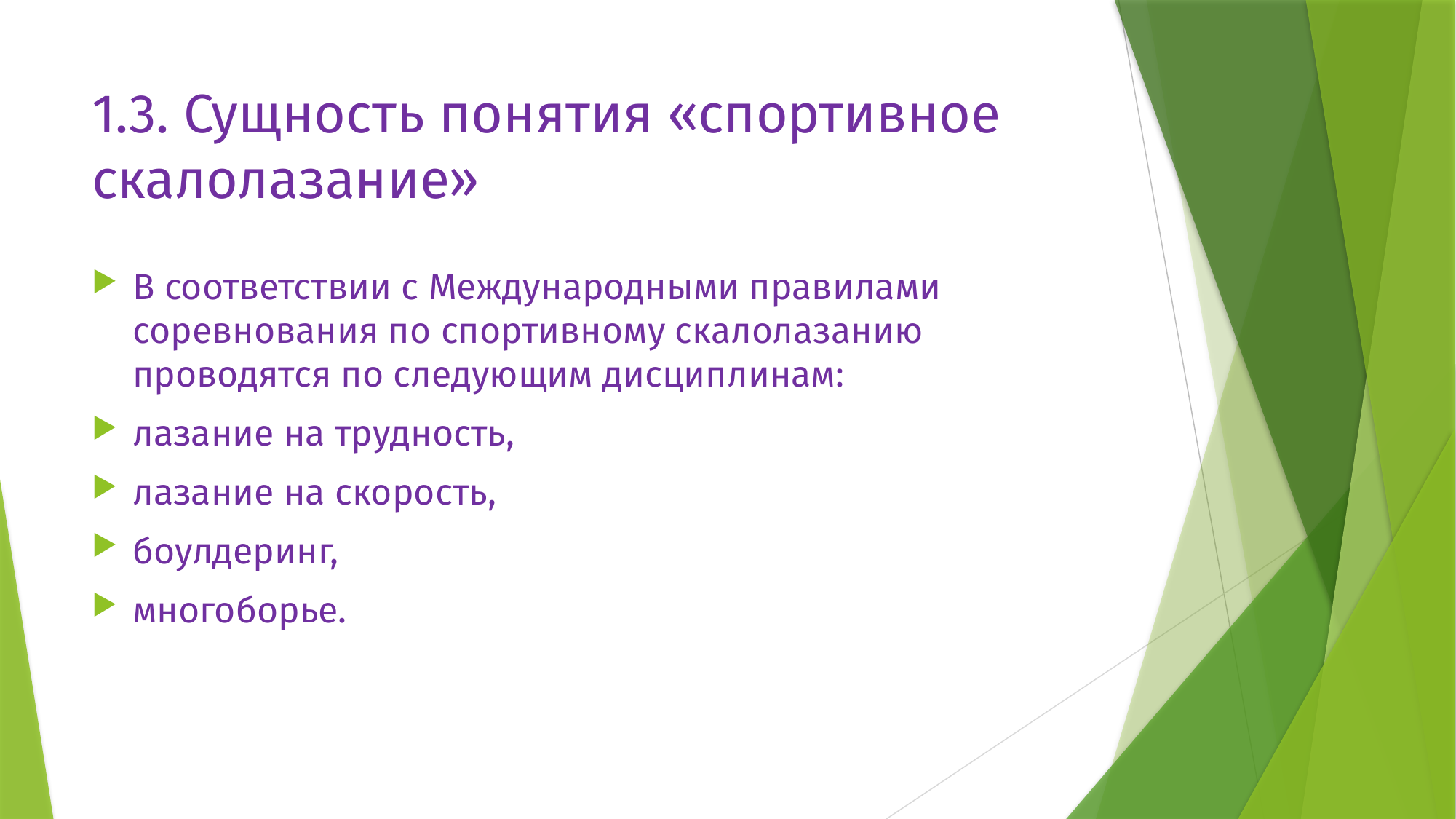

# 1.3. Сущность понятия «спортивное скалолазание»
В соответствии с Международными правилами соревнования по спортивному скалолазанию проводятся по следующим дисциплинам:
лазание на трудность,
лазание на скорость,
боулдеринг,
многоборье.